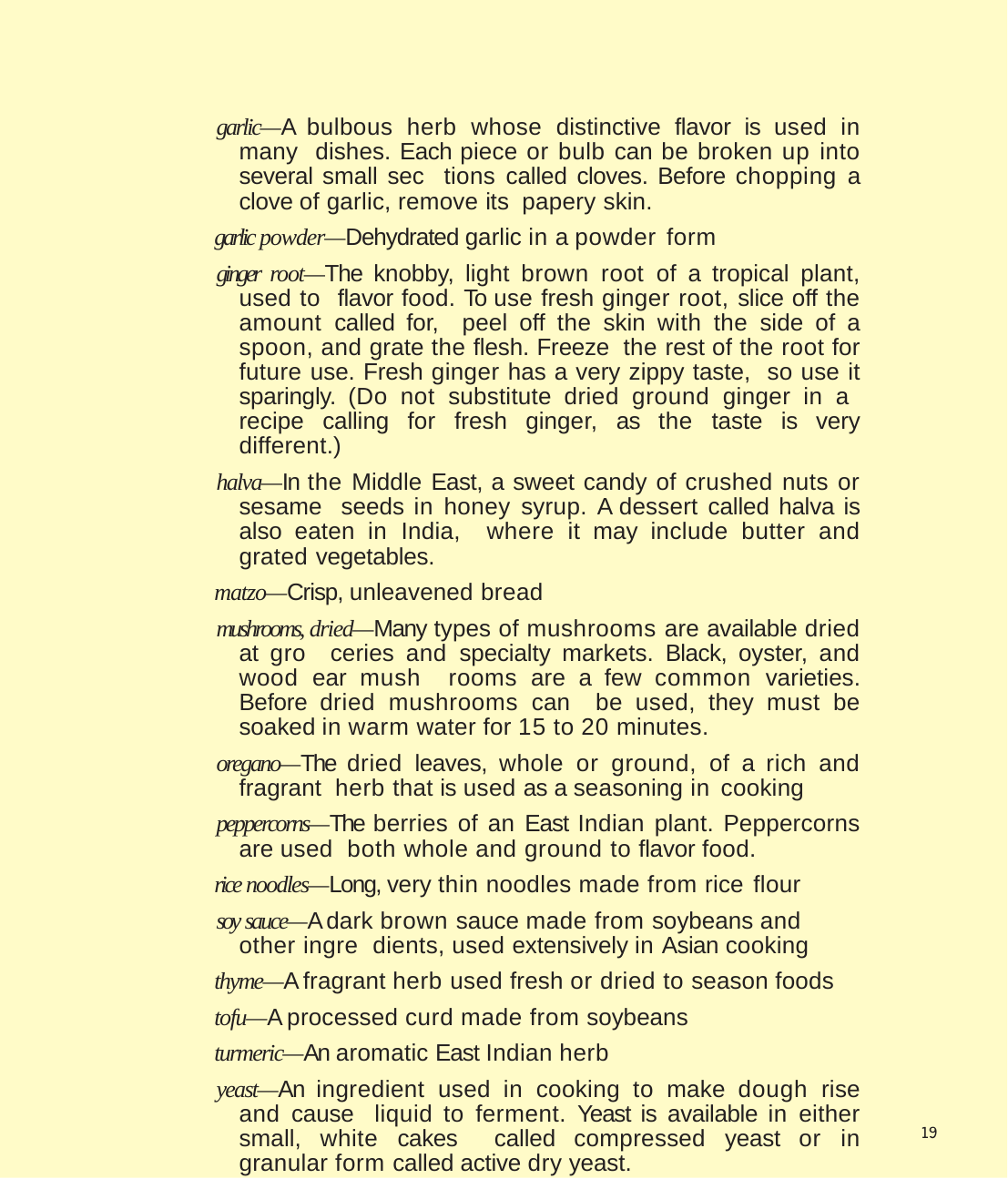

garlic—A bulbous herb whose distinctive flavor is used in many  dishes. Each piece or bulb can be broken up into several small sec­  tions called cloves. Before chopping a clove of garlic, remove its  papery skin.
garlic powder—Dehydrated garlic in a powder form
ginger root—The knobby, light brown root of a tropical plant, used to  flavor food. To use fresh ginger root, slice off the amount called for,  peel off the skin with the side of a spoon, and grate the flesh. Freeze  the rest of the root for future use. Fresh ginger has a very zippy taste,  so use it sparingly. (Do not substitute dried ground ginger in a  recipe calling for fresh ginger, as the taste is very different.)
halva—In the Middle East, a sweet candy of crushed nuts or sesame  seeds in honey syrup. A dessert called halva is also eaten in India,  where it may include butter and grated vegetables.
matzo—Crisp, unleavened bread
mushrooms, dried—Many types of mushrooms are available dried at gro­  ceries and specialty markets. Black, oyster, and wood ear mush­  rooms are a few common varieties. Before dried mushrooms can  be used, they must be soaked in warm water for 15 to 20 minutes.
oregano—The dried leaves, whole or ground, of a rich and fragrant  herb that is used as a seasoning in cooking
peppercorns—The berries of an East Indian plant. Peppercorns are used  both whole and ground to flavor food.
rice noodles—Long, very thin noodles made from rice flour
soy sauce—A dark brown sauce made from soybeans and other ingre­  dients, used extensively in Asian cooking
thyme—A fragrant herb used fresh or dried to season foods
tofu—A processed curd made from soybeans
turmeric—An aromatic East Indian herb
yeast—An ingredient used in cooking to make dough rise and cause  liquid to ferment. Yeast is available in either small, white cakes  called compressed yeast or in granular form called active dry yeast.
19